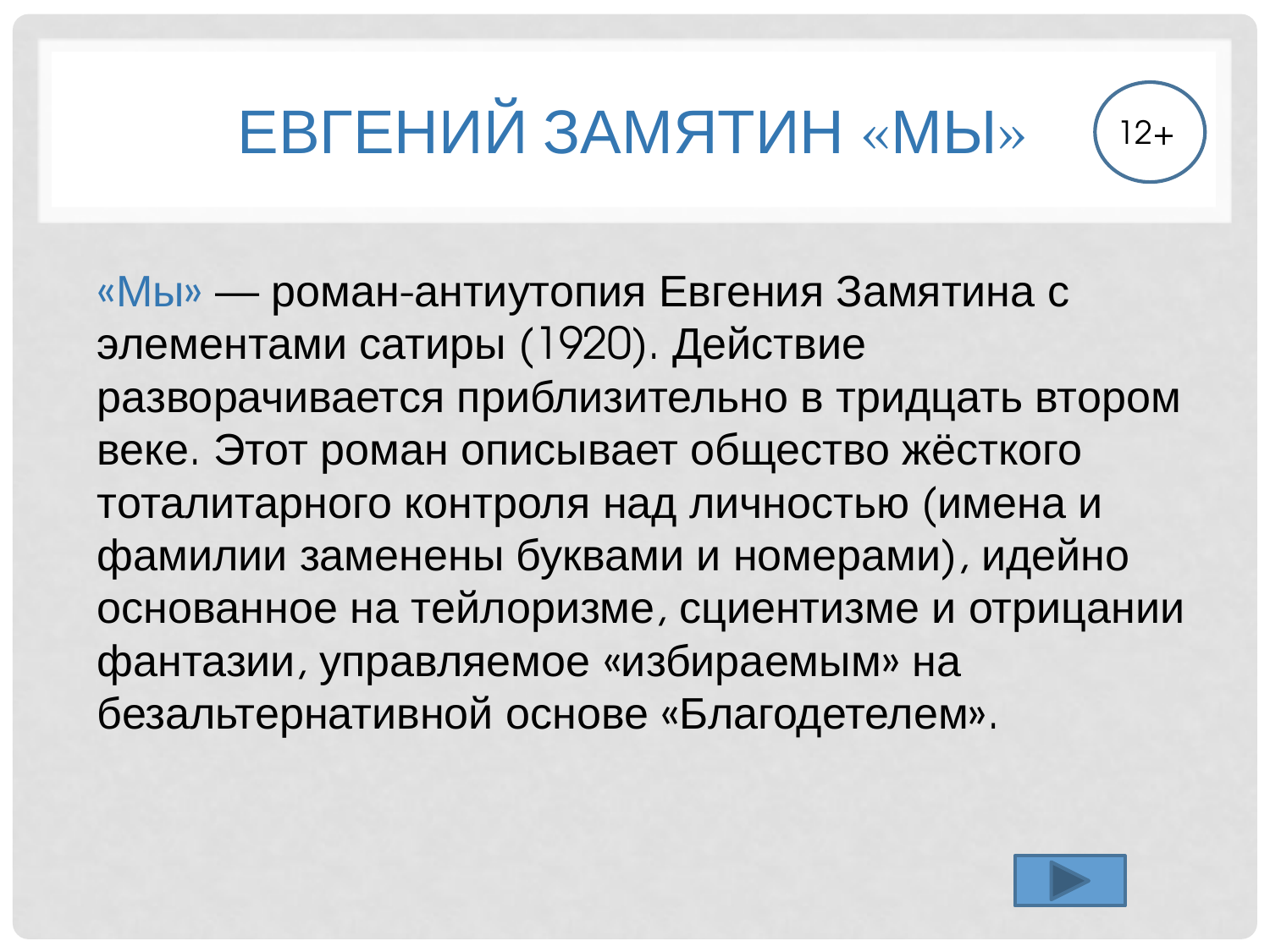

# Евгений Замятин «Мы»

12+
«Мы» — роман-антиутопия Евгения Замятина с элементами сатиры (1920). Действие разворачивается приблизительно в тридцать втором веке. Этот роман описывает общество жёсткого тоталитарного контроля над личностью (имена и фамилии заменены буквами и номерами), идейно основанное на тейлоризме, сциентизме и отрицании фантазии, управляемое «избираемым» на безальтернативной основе «Благодетелем».